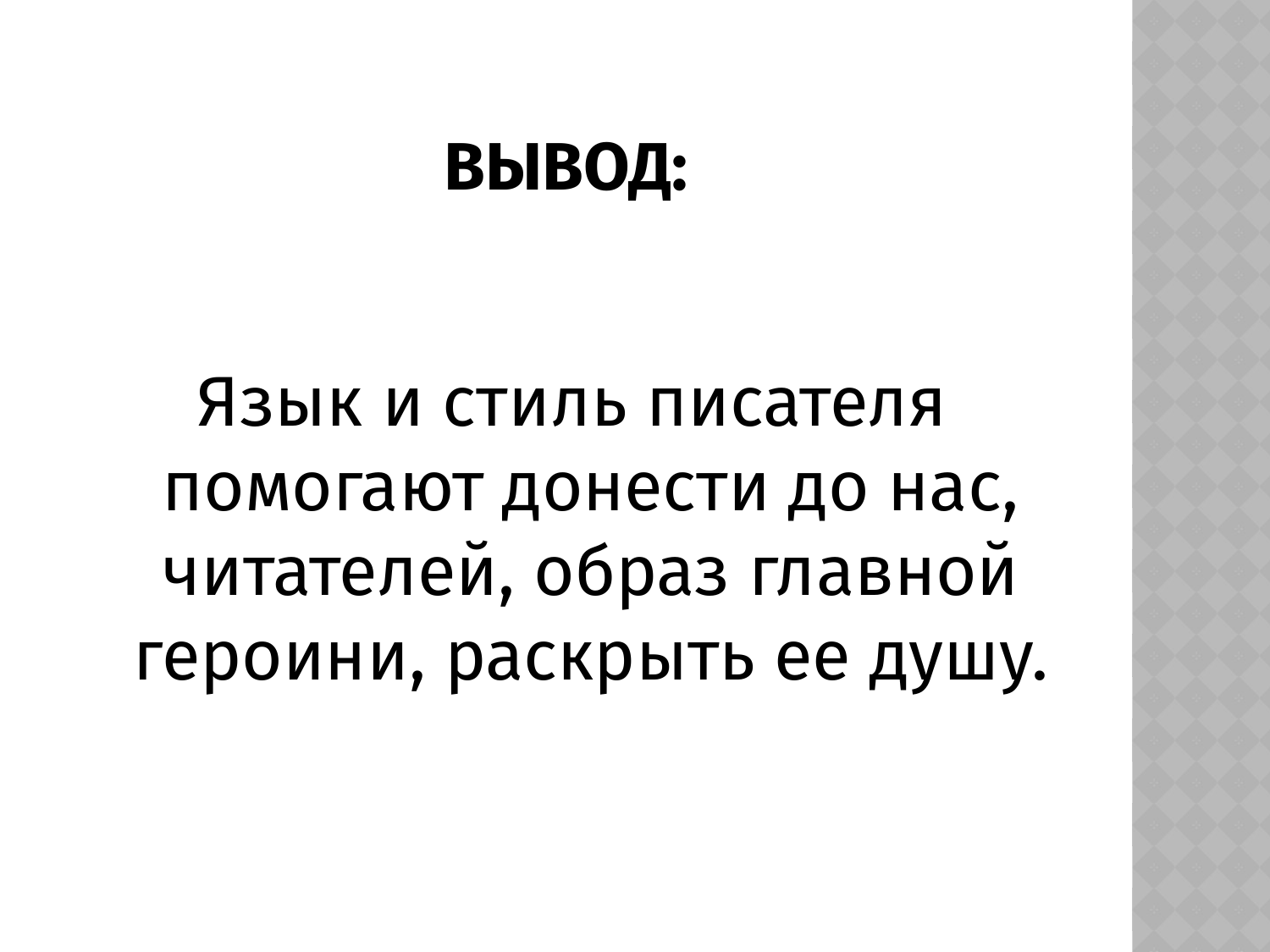

# Вывод:

Язык и стиль писателя помогают донести до нас, читателей, образ главной героини, раскрыть ее душу.